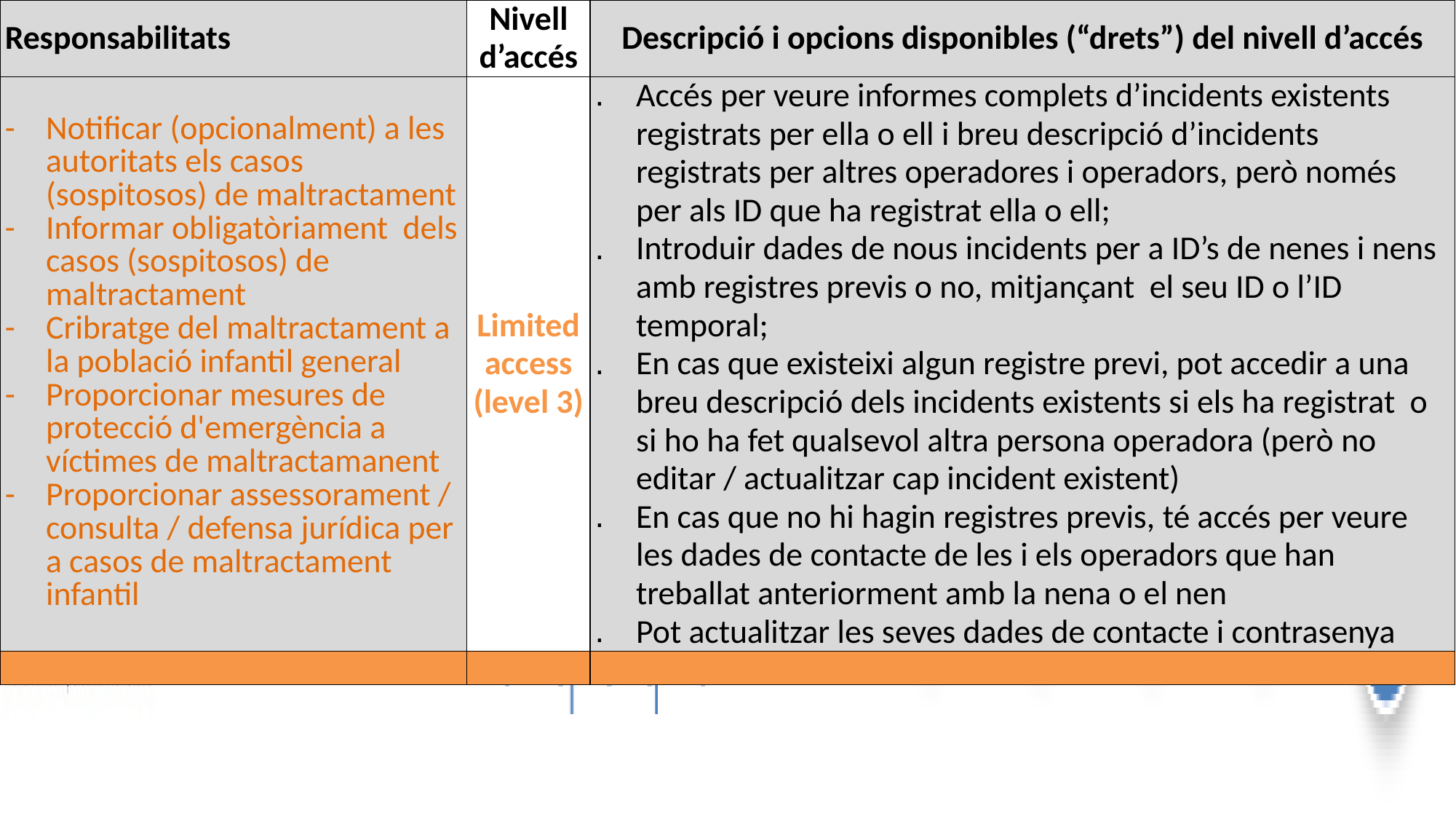

| Responsabilitats | Nivell d’accés | Descripció i opcions disponibles (“drets”) del nivell d’accés |
| --- | --- | --- |
| Notificar (opcionalment) a les autoritats els casos (sospitosos) de maltractament Informar obligatòriament dels casos (sospitosos) de maltractament Cribratge del maltractament a la població infantil general Proporcionar mesures de protecció d'emergència a víctimes de maltractamanent Proporcionar assessorament / consulta / defensa jurídica per a casos de maltractament infantil | Limited access (level 3) | Accés per veure informes complets d’incidents existents registrats per ella o ell i breu descripció d’incidents registrats per altres operadores i operadors, però només per als ID que ha registrat ella o ell; Introduir dades de nous incidents per a ID’s de nenes i nens amb registres previs o no, mitjançant el seu ID o l’ID temporal; En cas que existeixi algun registre previ, pot accedir a una breu descripció dels incidents existents si els ha registrat o si ho ha fet qualsevol altra persona operadora (però no editar / actualitzar cap incident existent) En cas que no hi hagin registres previs, té accés per veure les dades de contacte de les i els operadors que han treballat anteriorment amb la nena o el nen Pot actualitzar les seves dades de contacte i contrasenya |
|  |  |  |